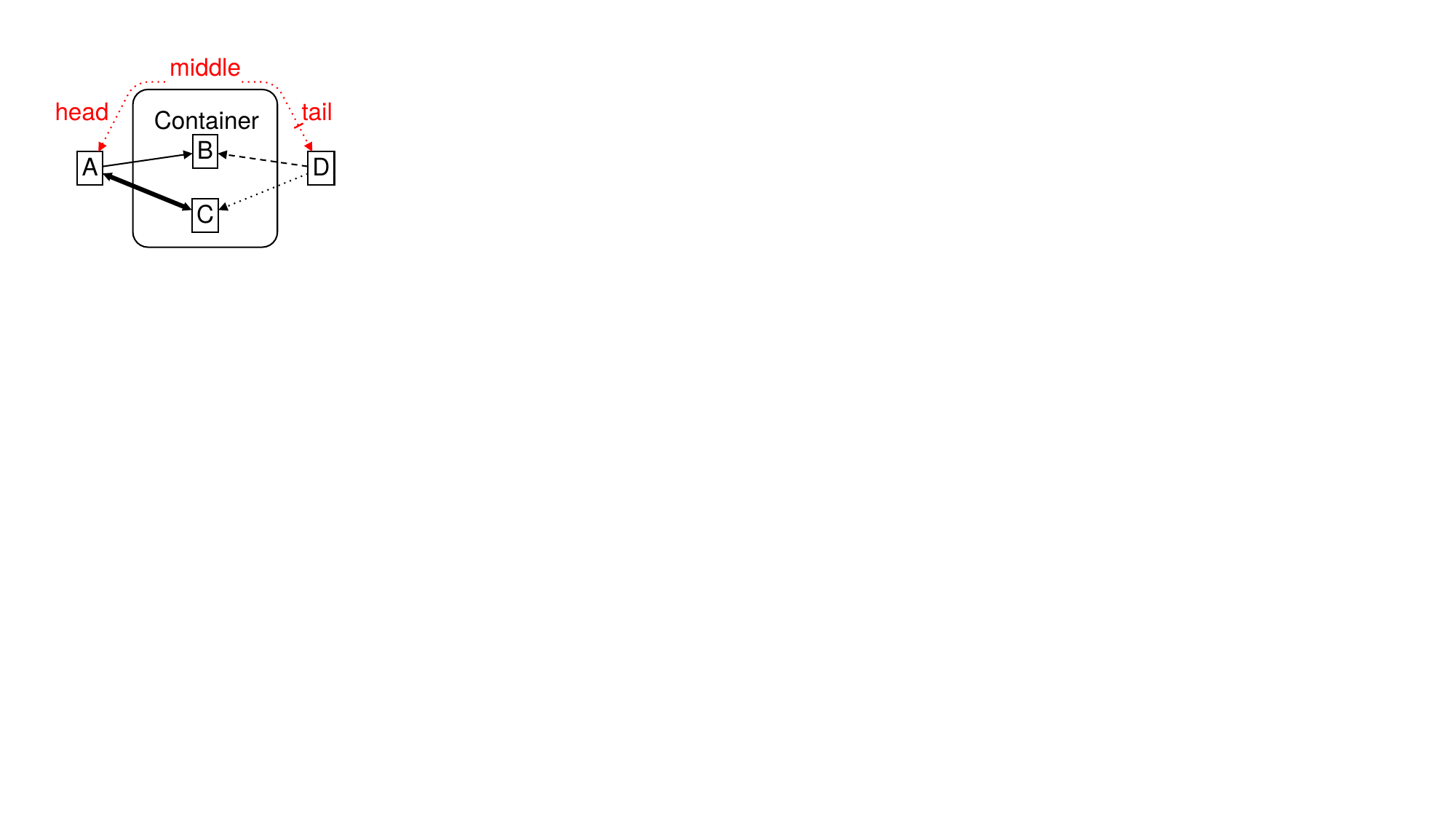

middle

head
tail
Container

B
A
D
C